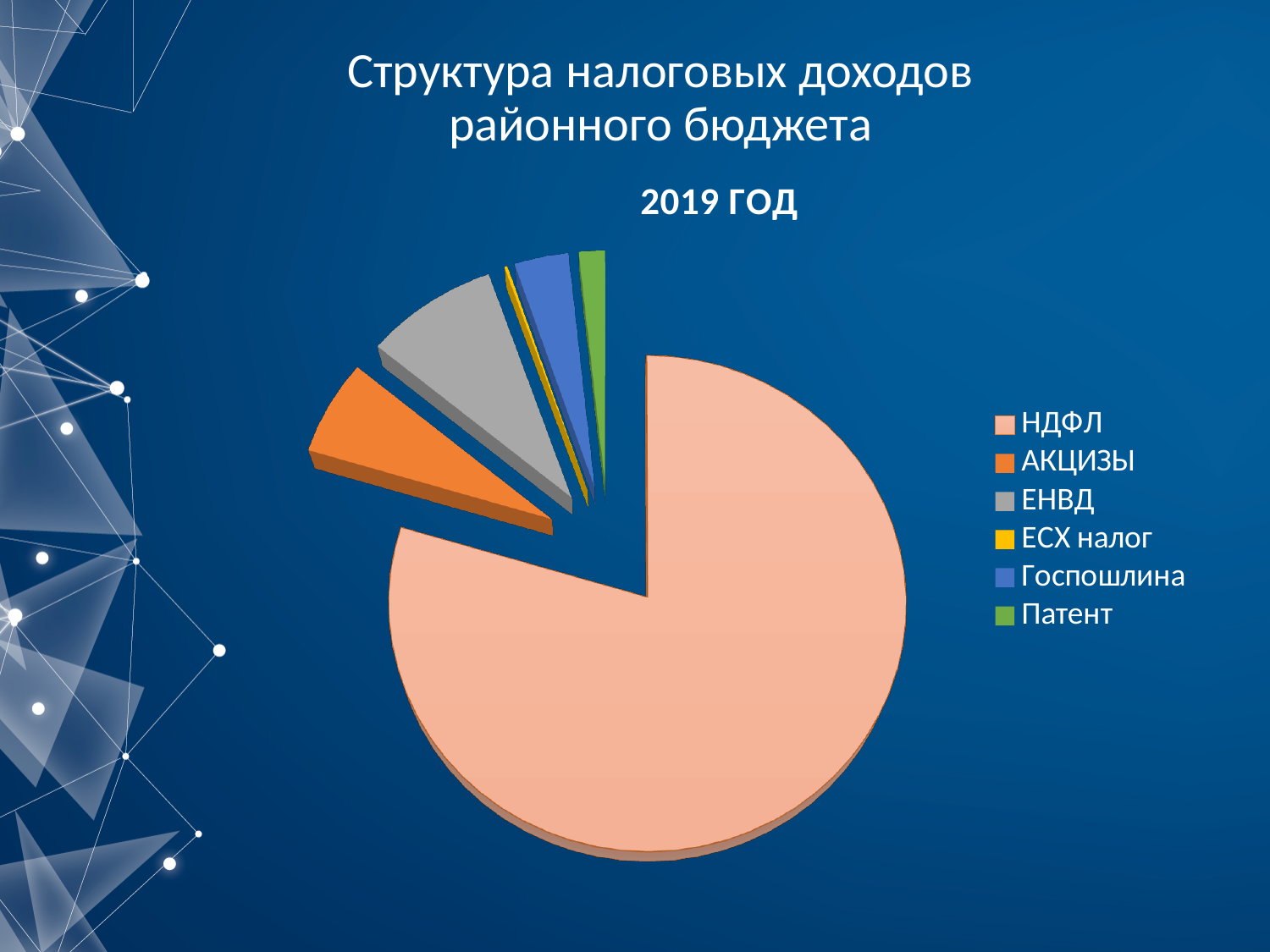

# Структура налоговых доходов районного бюджета

[unsupported chart]